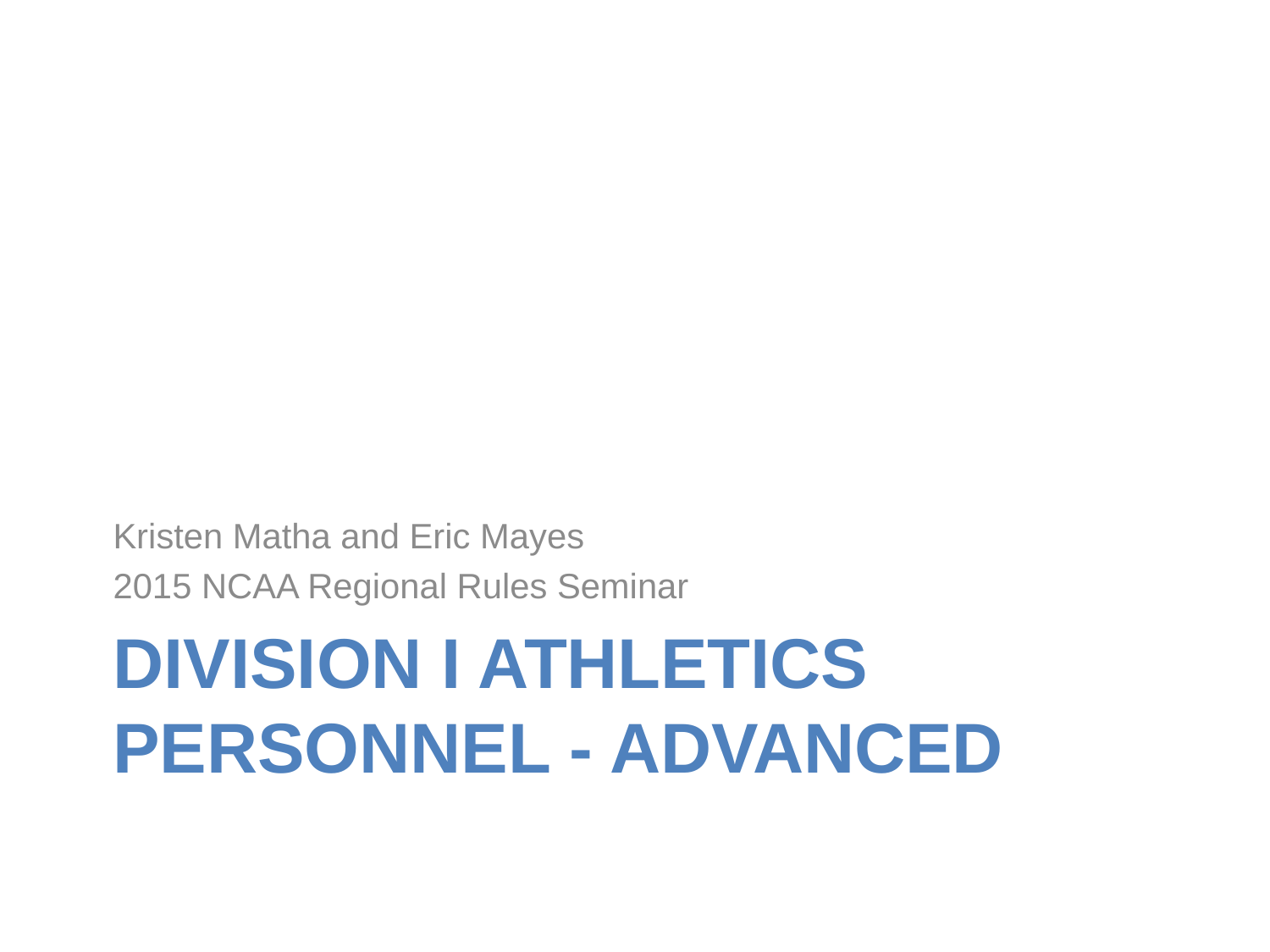

Kristen Matha and Eric Mayes
2015 NCAA Regional Rules Seminar
# Division I Athletics Personnel - Advanced